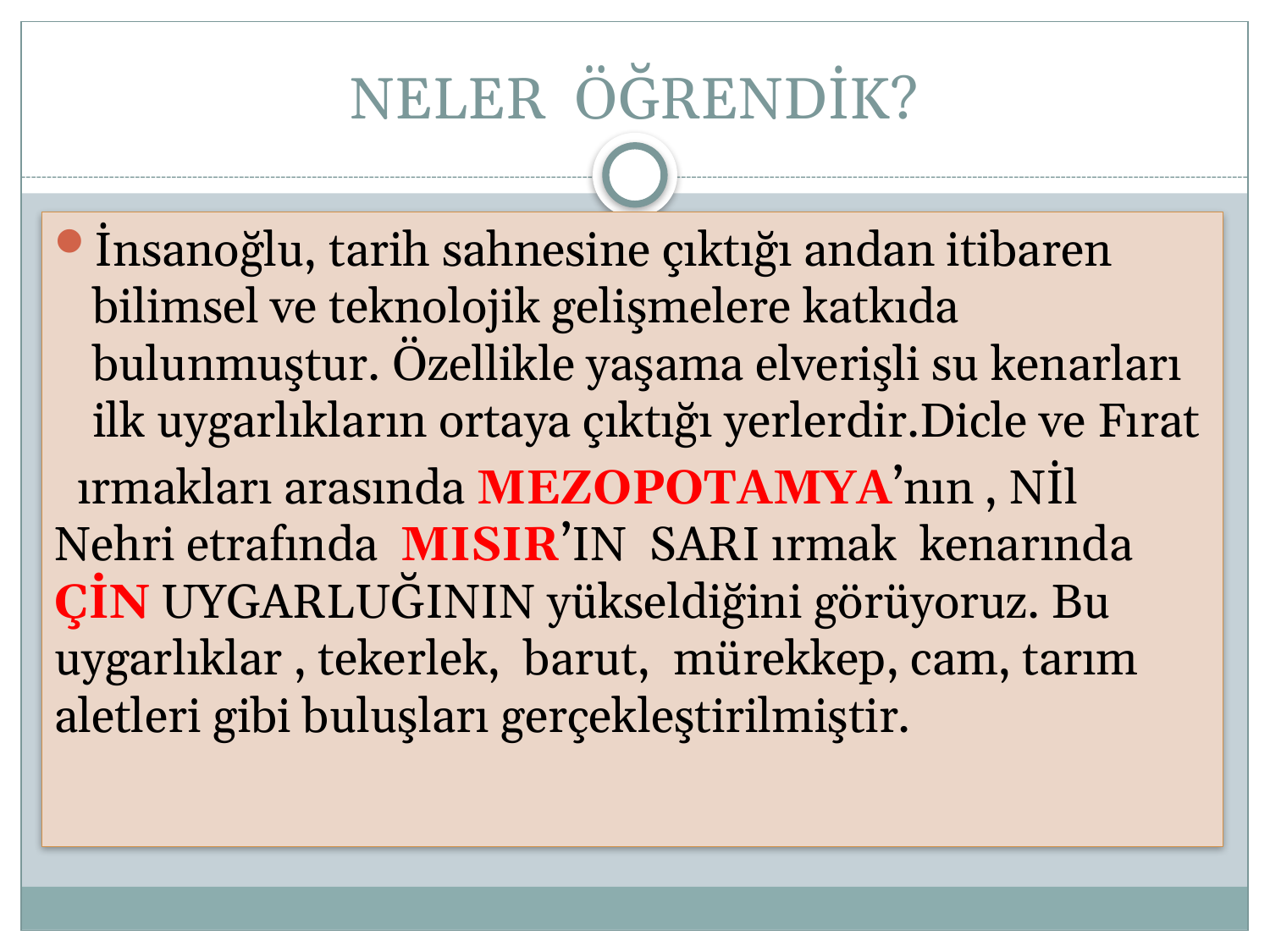

# NELER  ÖĞRENDİK?
İnsanoğlu, tarih sahnesine çıktığı andan itibaren bilimsel ve teknolojik gelişmelere katkıda bulunmuştur. Özellikle yaşama elverişli su kenarları ilk uygarlıkların ortaya çıktığı yerlerdir.Dicle ve Fırat
  ırmakları arasında MEZOPOTAMYA’nın , Nİl Nehri etrafında  MISIR’IN  SARI ırmak  kenarında ÇİN UYGARLUĞININ yükseldiğini görüyoruz. Bu uygarlıklar , tekerlek,  barut,  mürekkep, cam, tarım aletleri gibi buluşları gerçekleştirilmiştir.